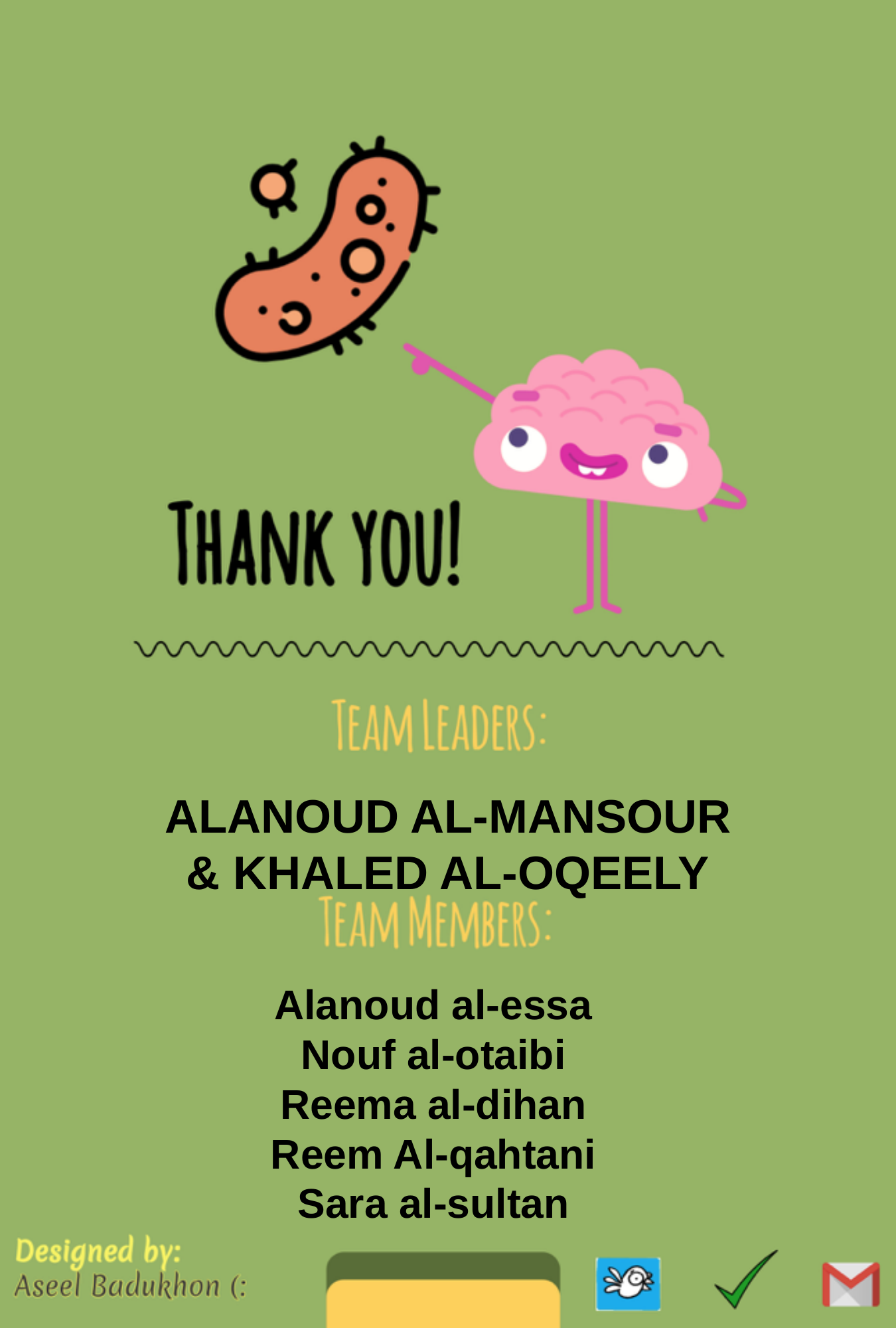

ALANOUD AL-MANSOUR & KHALED AL-OQEELY
Alanoud al-essa
Nouf al-otaibi
Reema al-dihan
Reem Al-qahtani
Sara al-sultan